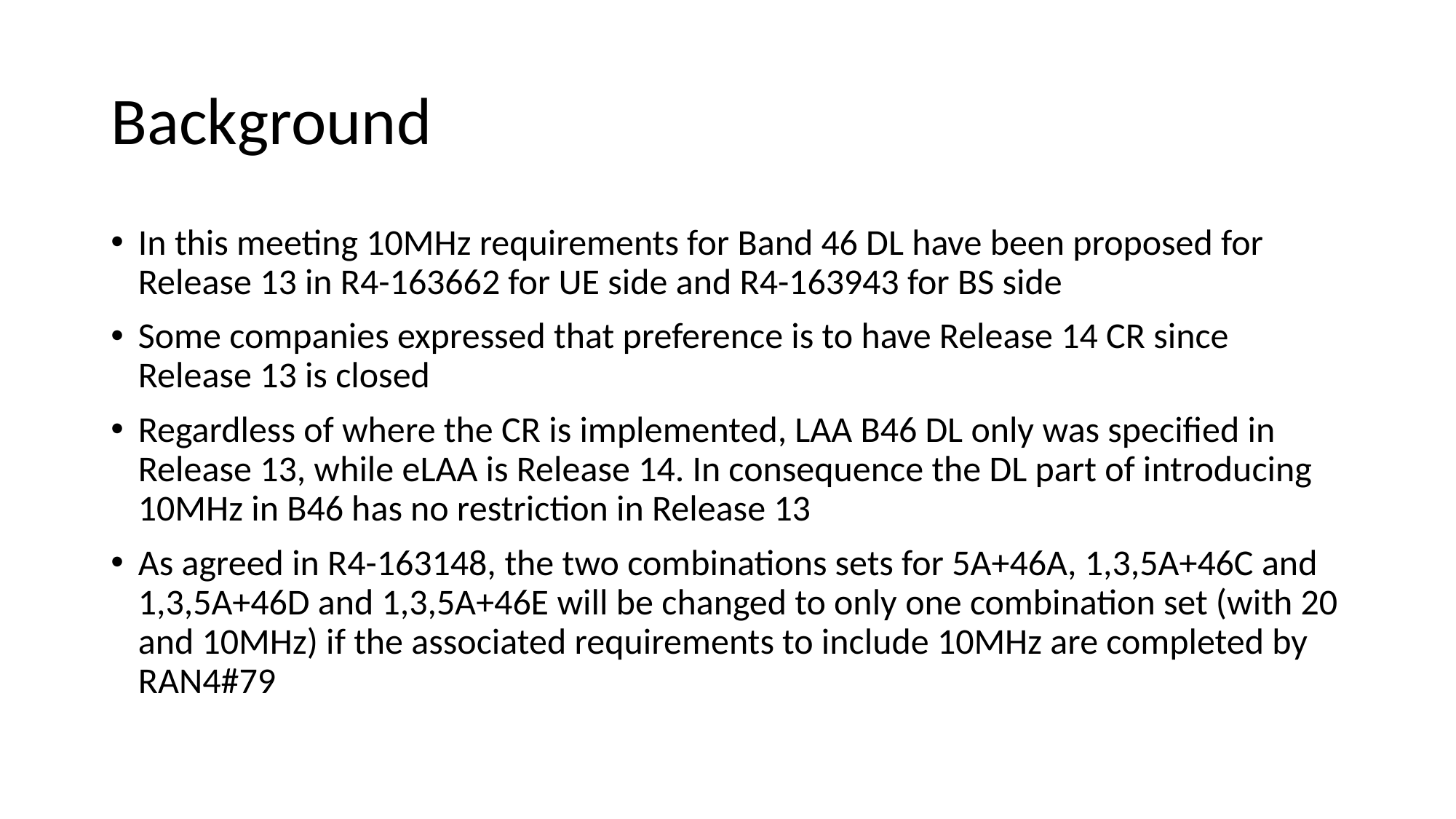

# Background
In this meeting 10MHz requirements for Band 46 DL have been proposed for Release 13 in R4-163662 for UE side and R4-163943 for BS side
Some companies expressed that preference is to have Release 14 CR since Release 13 is closed
Regardless of where the CR is implemented, LAA B46 DL only was specified in Release 13, while eLAA is Release 14. In consequence the DL part of introducing 10MHz in B46 has no restriction in Release 13
As agreed in R4-163148, the two combinations sets for 5A+46A, 1,3,5A+46C and 1,3,5A+46D and 1,3,5A+46E will be changed to only one combination set (with 20 and 10MHz) if the associated requirements to include 10MHz are completed by RAN4#79